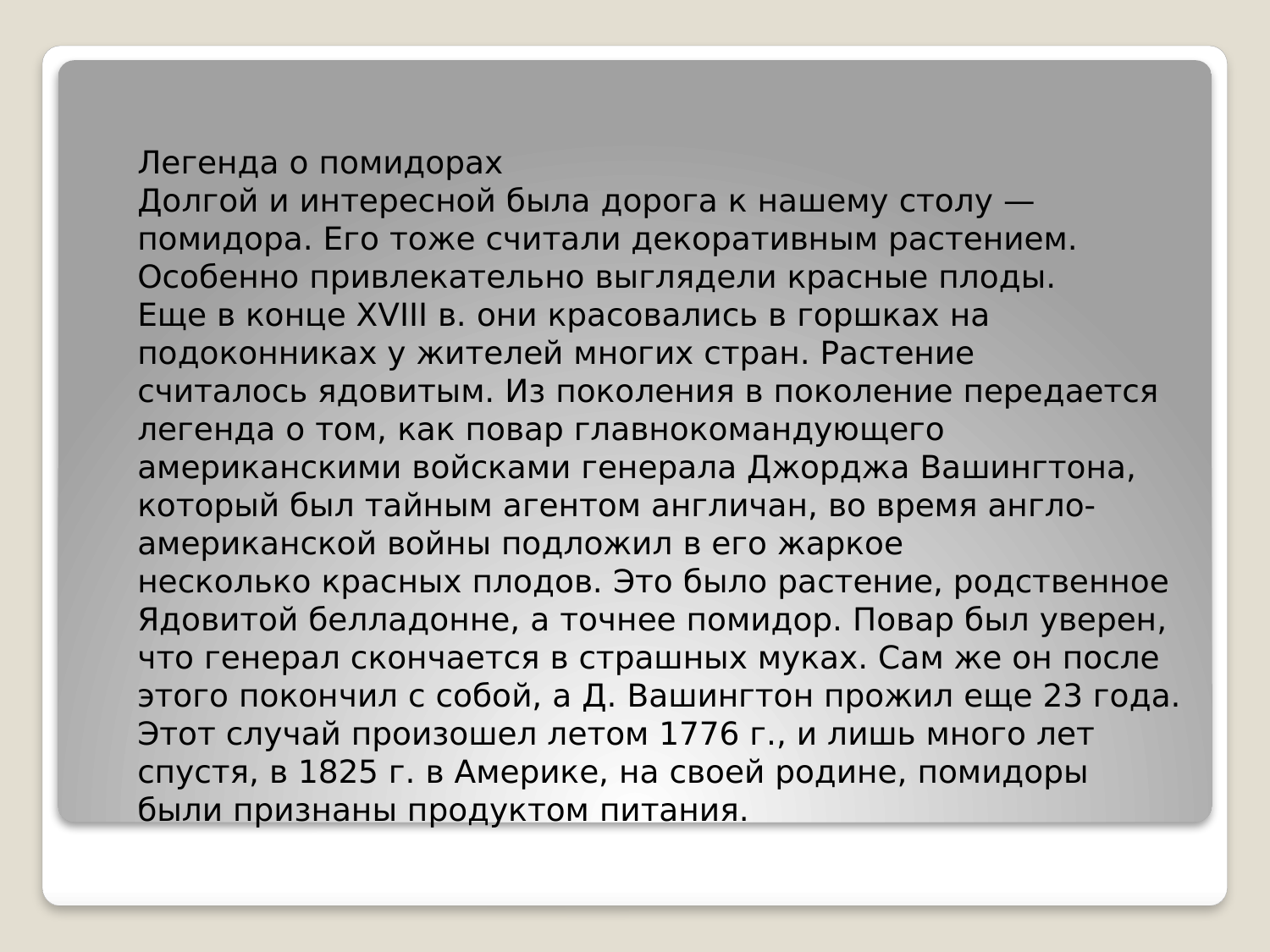

Легенда о помидорах
Долгой и интересной была дорога к нашему столу — помидора. Его тоже считали декоративным растением.
Особенно привлекательно выглядели красные плоды.
Еще в конце XVIII в. они красовались в горшках на подоконниках у жителей многих стран. Растение
считалось ядовитым. Из поколения в поколение передается легенда о том, как повар главнокомандующего
американскими войсками генерала Джорджа Вашингтона,
который был тайным агентом англичан, во время англо-американской войны подложил в его жаркое
несколько красных плодов. Это было растение, родственное
Ядовитой белладонне, а точнее помидор. Повар был уверен, что генерал скончается в страшных муках. Сам же он после этого покончил с собой, а Д. Вашингтон прожил еще 23 года. Этот случай произошел летом 1776 г., и лишь много лет спустя, в 1825 г. в Америке, на своей родине, помидоры были признаны продуктом питания.

#